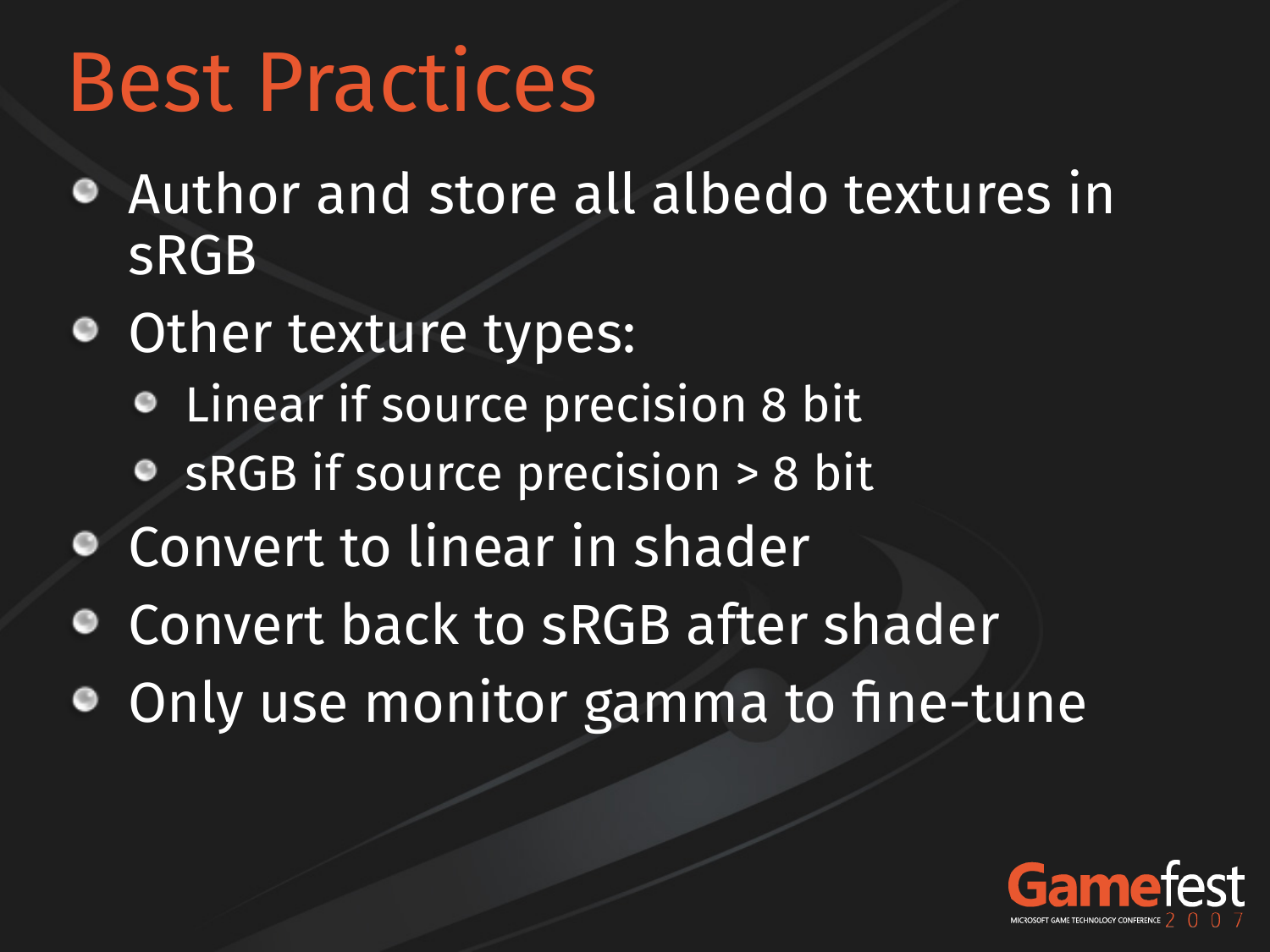

Standard Slide with subtitle
# Best Practices
Author and store all albedo textures in sRGB
Other texture types:
Linear if source precision 8 bit
sRGB if source precision > 8 bit
Convert to linear in shader
Convert back to sRGB after shader
Only use monitor gamma to fine-tune